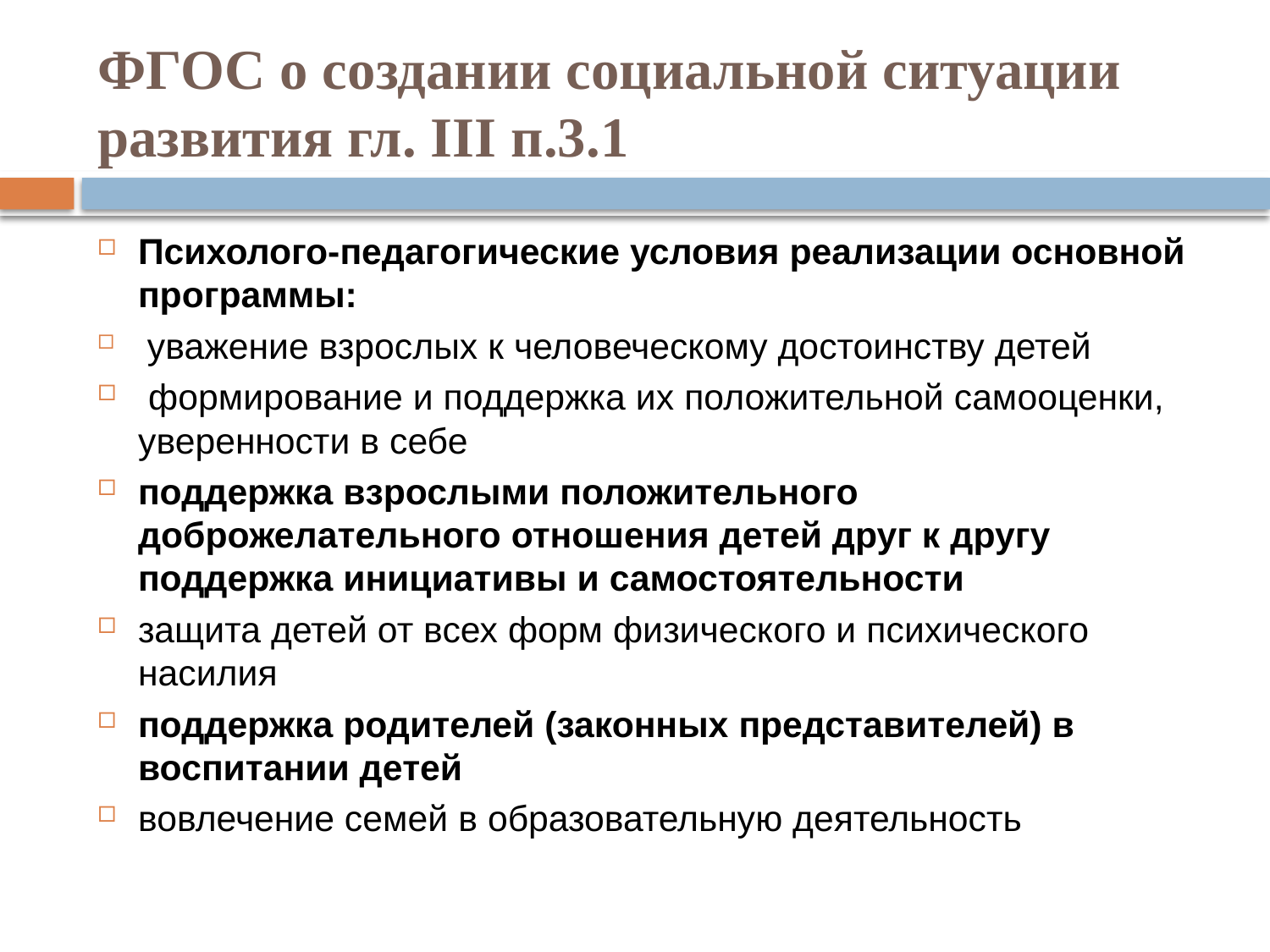

# ФГОС о создании социальной ситуации развития гл. III п.3.1
Психолого-педагогические условия реализации основной программы:
 уважение взрослых к человеческому достоинству детей
 формирование и поддержка их положительной самооценки, уверенности в себе
поддержка взрослыми положительного доброжелательного отношения детей друг к другу поддержка инициативы и самостоятельности
защита детей от всех форм физического и психического насилия
поддержка родителей (законных представителей) в воспитании детей
вовлечение семей в образовательную деятельность